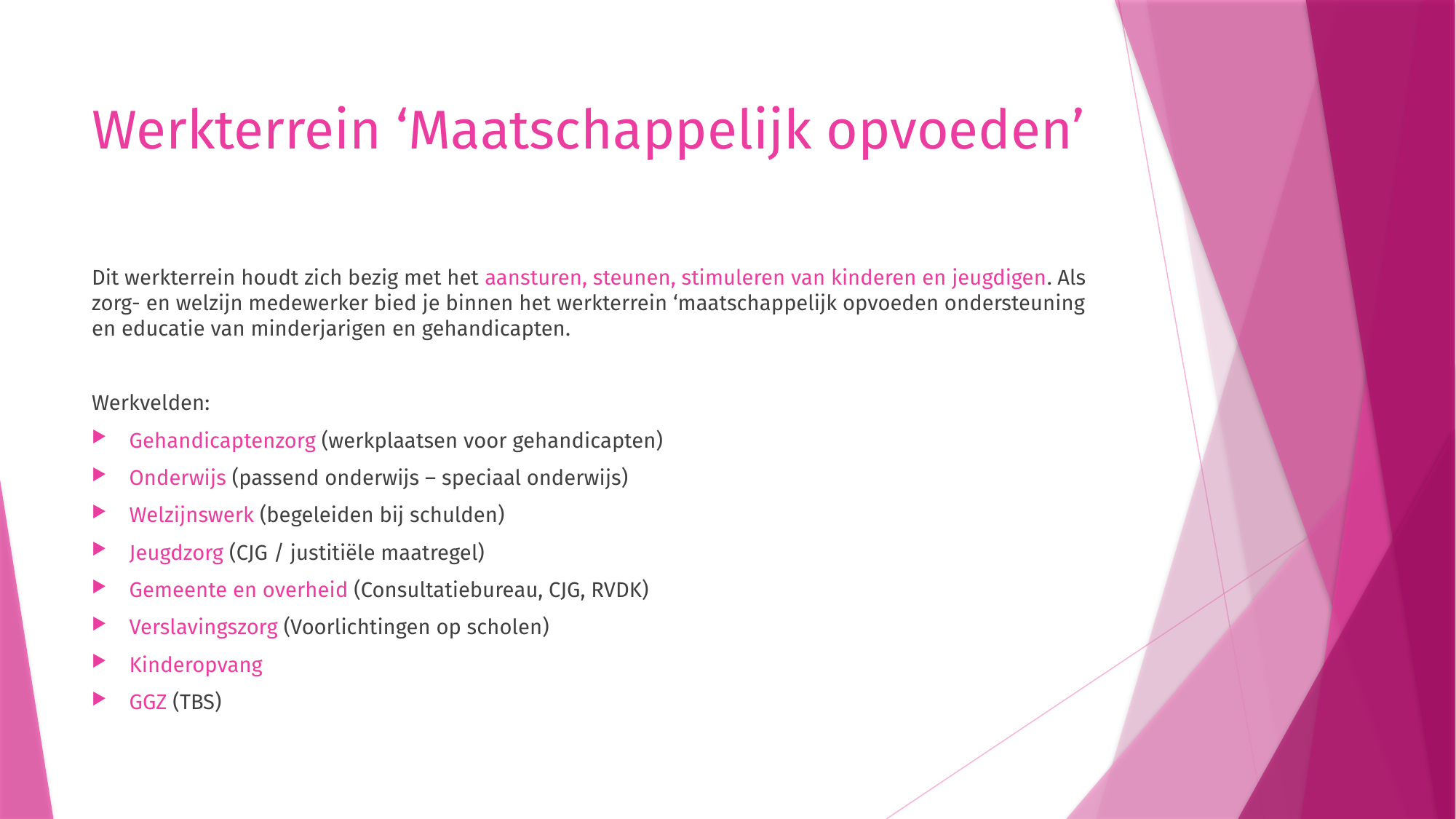

# Werkterrein ‘Maatschappelijk opvoeden’
Dit werkterrein houdt zich bezig met het aansturen, steunen, stimuleren van kinderen en jeugdigen. Als zorg- en welzijn medewerker bied je binnen het werkterrein ‘maatschappelijk opvoeden ondersteuning en educatie van minderjarigen en gehandicapten.

Werkvelden:
Gehandicaptenzorg (werkplaatsen voor gehandicapten)
Onderwijs (passend onderwijs – speciaal onderwijs)
Welzijnswerk (begeleiden bij schulden)
Jeugdzorg (CJG / justitiële maatregel)
Gemeente en overheid (Consultatiebureau, CJG, RVDK)
Verslavingszorg (Voorlichtingen op scholen)
Kinderopvang
GGZ (TBS)